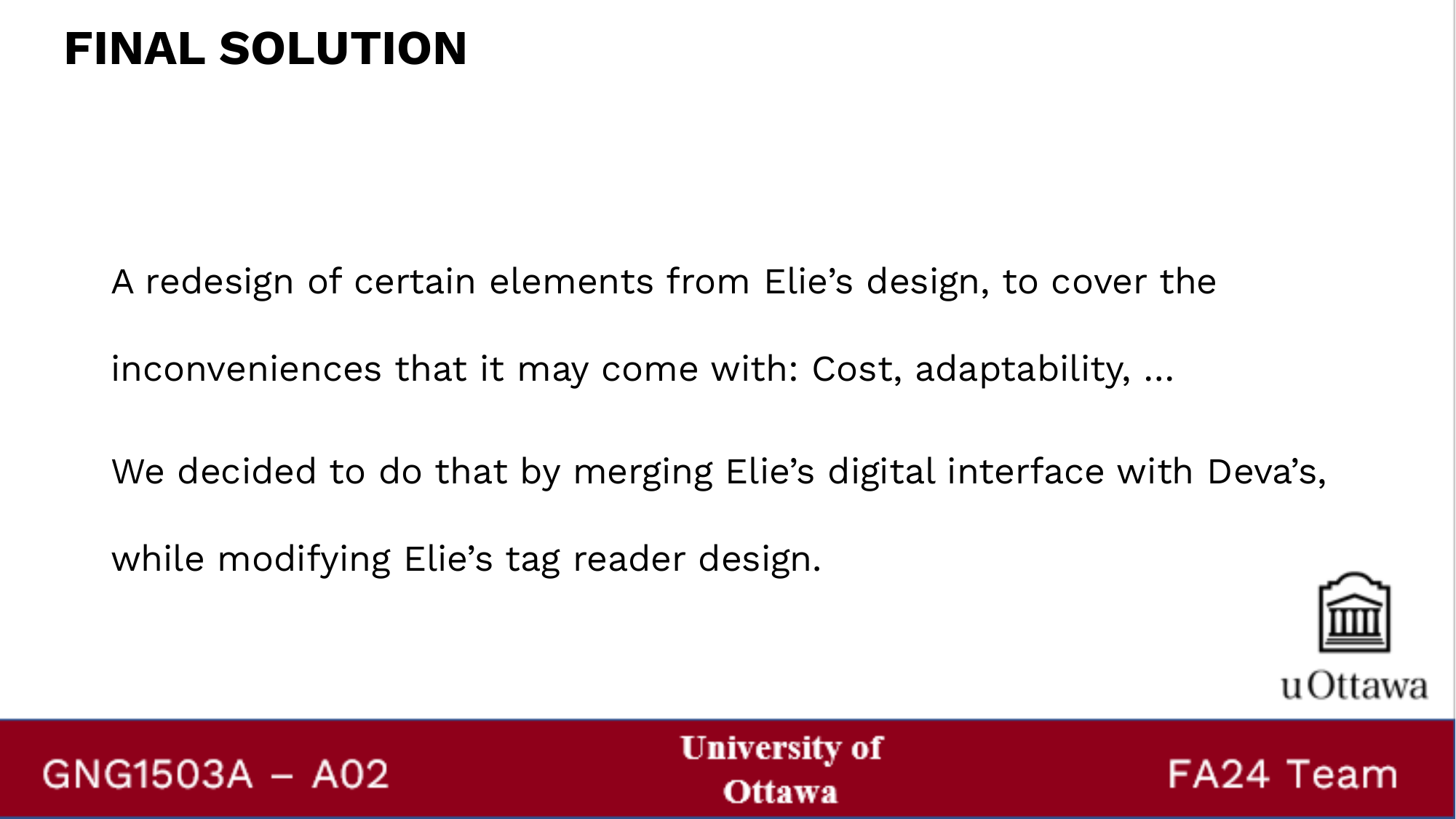

FINAL SOLUTION
A redesign of certain elements from Elie’s design, to cover the inconveniences that it may come with: Cost, adaptability, …
We decided to do that by merging Elie’s digital interface with Deva’s, while modifying Elie’s tag reader design.